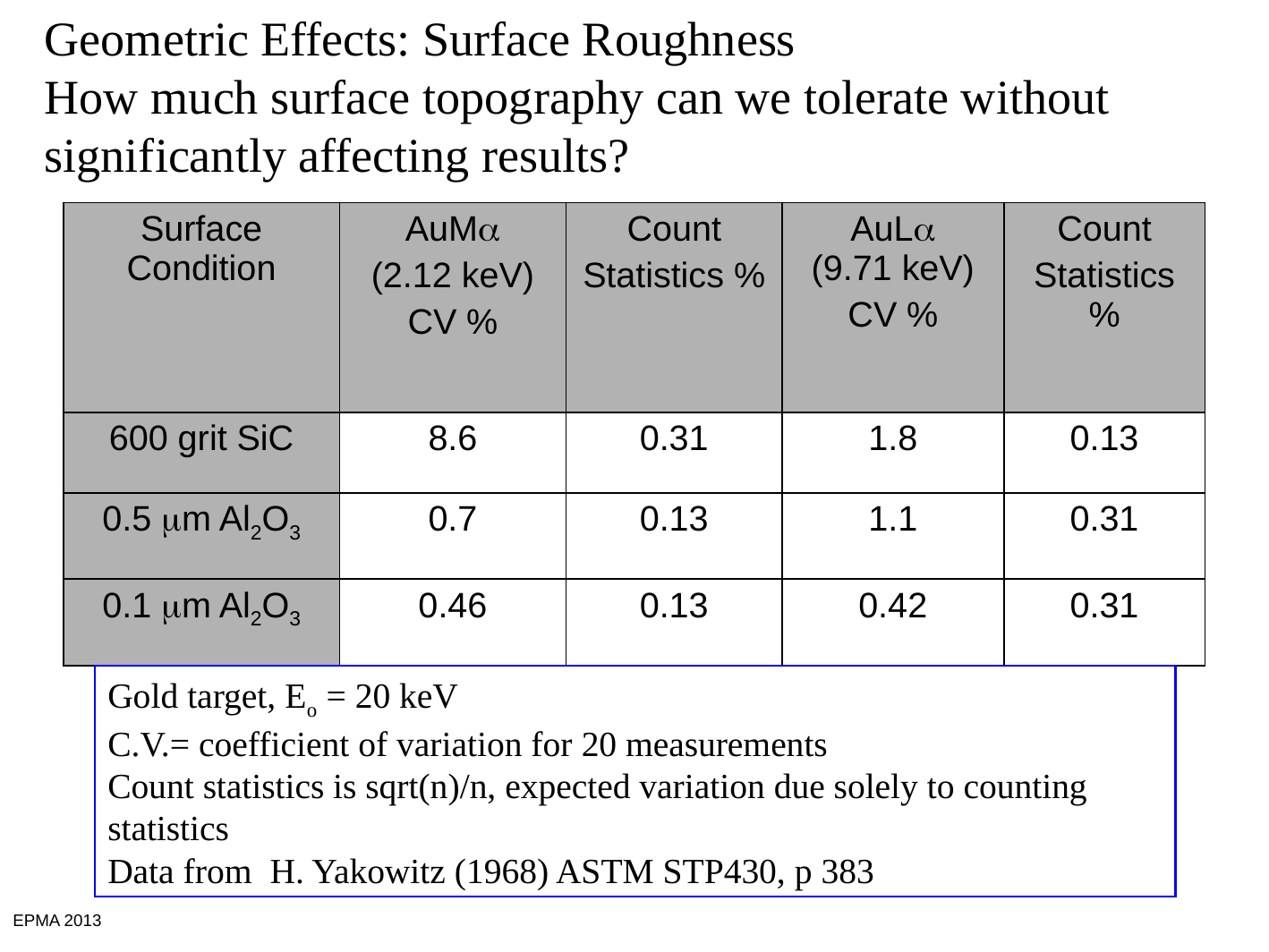

# Geometric Effects: Surface Roughness How much surface topography can we tolerate without significantly affecting results?
| Surface Condition | AuMα (2.12 keV) CV % | Count Statistics % | AuLα (9.71 keV) CV % | Count Statistics % |
| --- | --- | --- | --- | --- |
| 600 grit SiC | 8.6 | 0.31 | 1.8 | 0.13 |
| 0.5 μm Al2O3 | 0.7 | 0.13 | 1.1 | 0.31 |
| 0.1 μm Al2O3 | 0.46 | 0.13 | 0.42 | 0.31 |
Gold target, Eo = 20 keV
C.V.= coefficient of variation for 20 measurements
Count statistics is sqrt(n)/n, expected variation due solely to counting statistics
Data from  H. Yakowitz (1968) ASTM STP430, p 383
EPMA 2013